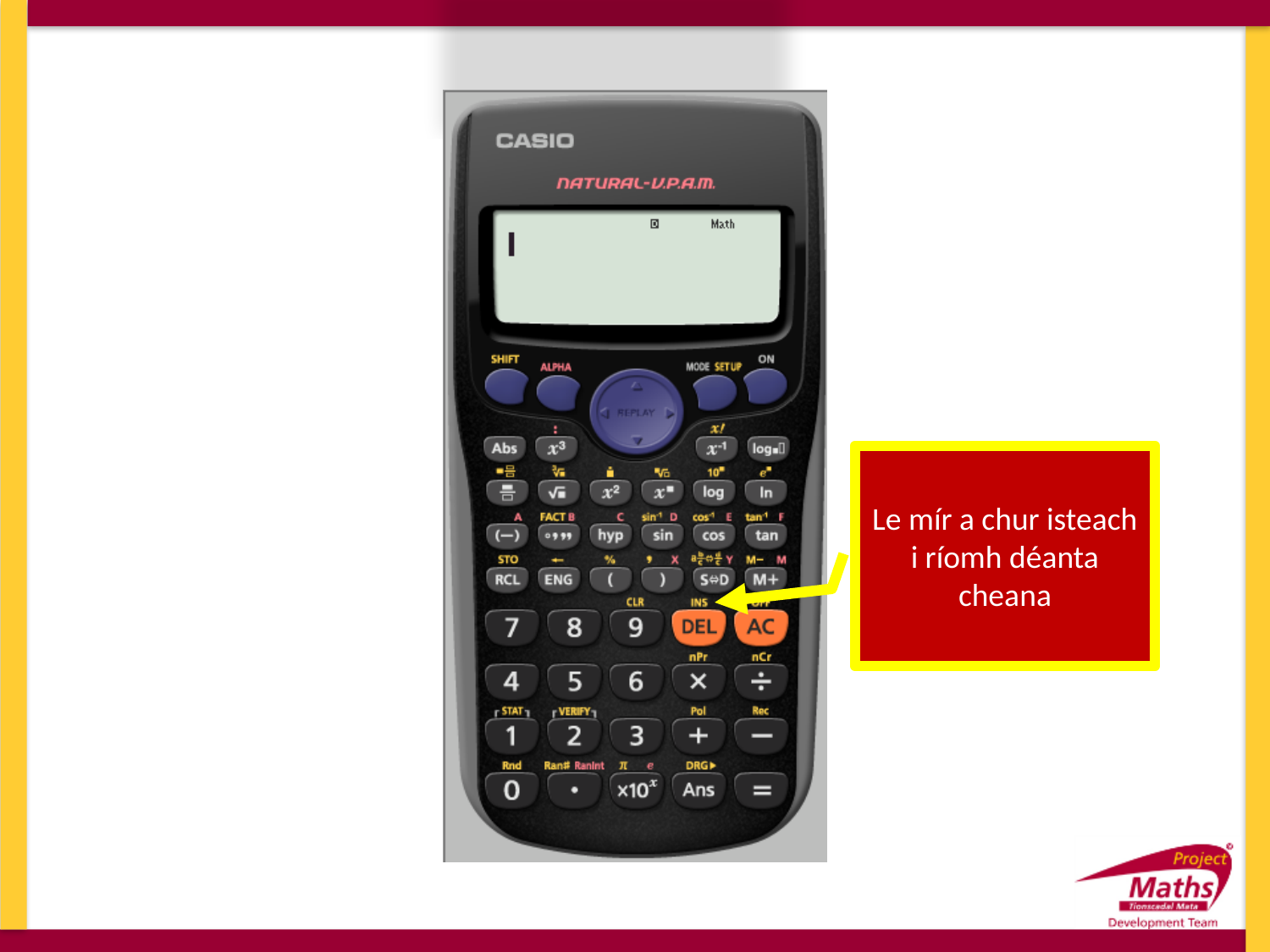

Le mír a chur isteach i ríomh déanta cheana